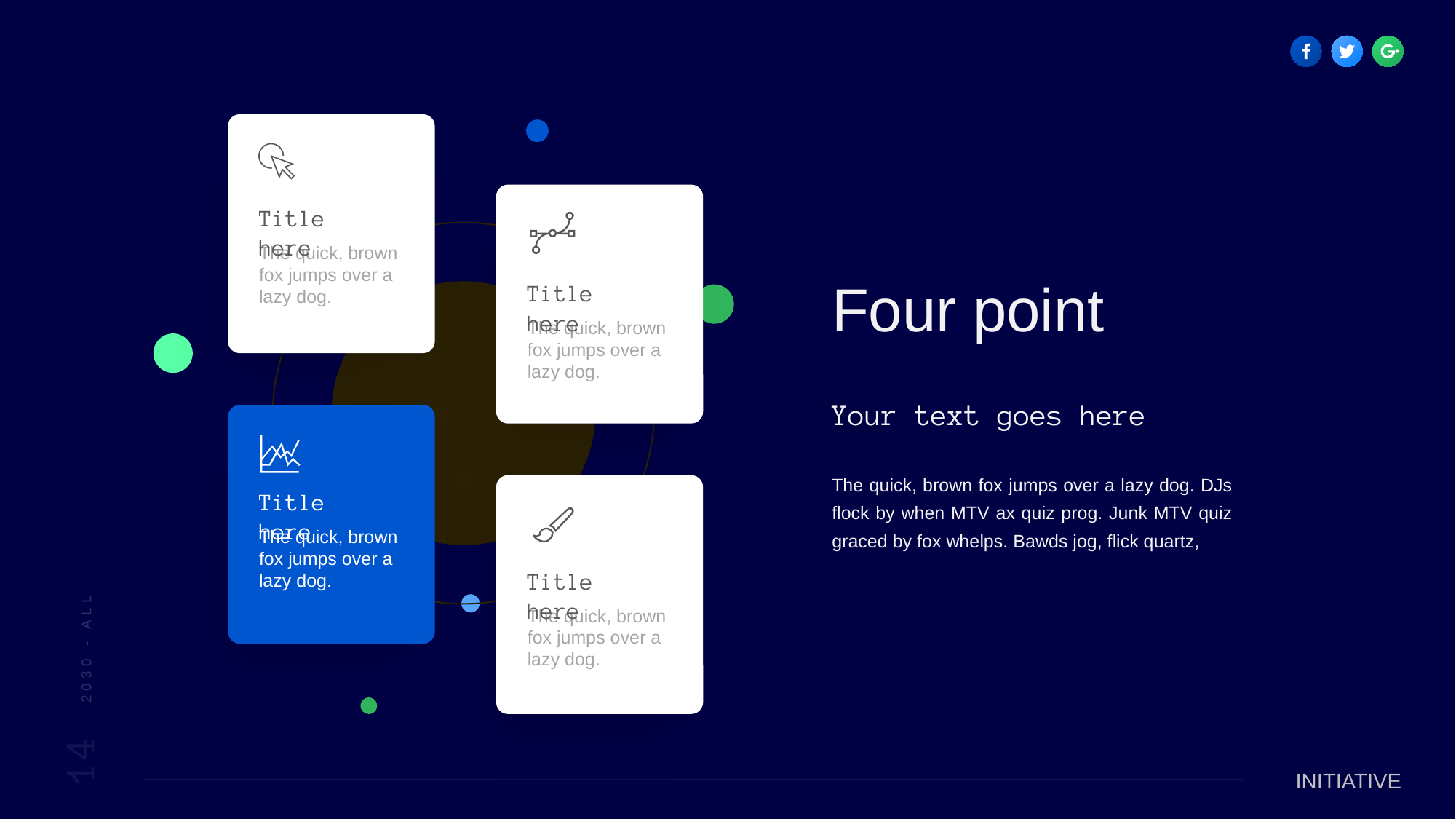

Title here
The quick, brown fox jumps over a lazy dog.

Title here
The quick, brown fox jumps over a lazy dog.

e7d195523061f1c0c2b73831c94a3edc981f60e396d3e182073EE1468018468A7F192AE5E5CD515B6C3125F8AF6E4EE646174E8CF0B46FD19828DCE8CDA3B3A044A74F0E769C5FA8CB87AB6FC303C8BA3785FAC64AF5424750B03A6C170E37CD29C3105AF6A8C97D48BE2EF3D7B519F66C5848BDE0A2F48FF71C5FFB6906580FB5CE59CD9ACA8A6395E8B1C600AB468E

Four point
Your text goes here
The quick, brown fox jumps over a lazy dog. DJs flock by when MTV ax quiz prog. Junk MTV quiz graced by fox whelps. Bawds jog, flick quartz,

Title here
The quick, brown fox jumps over a lazy dog.

Title here
The quick, brown fox jumps over a lazy dog.